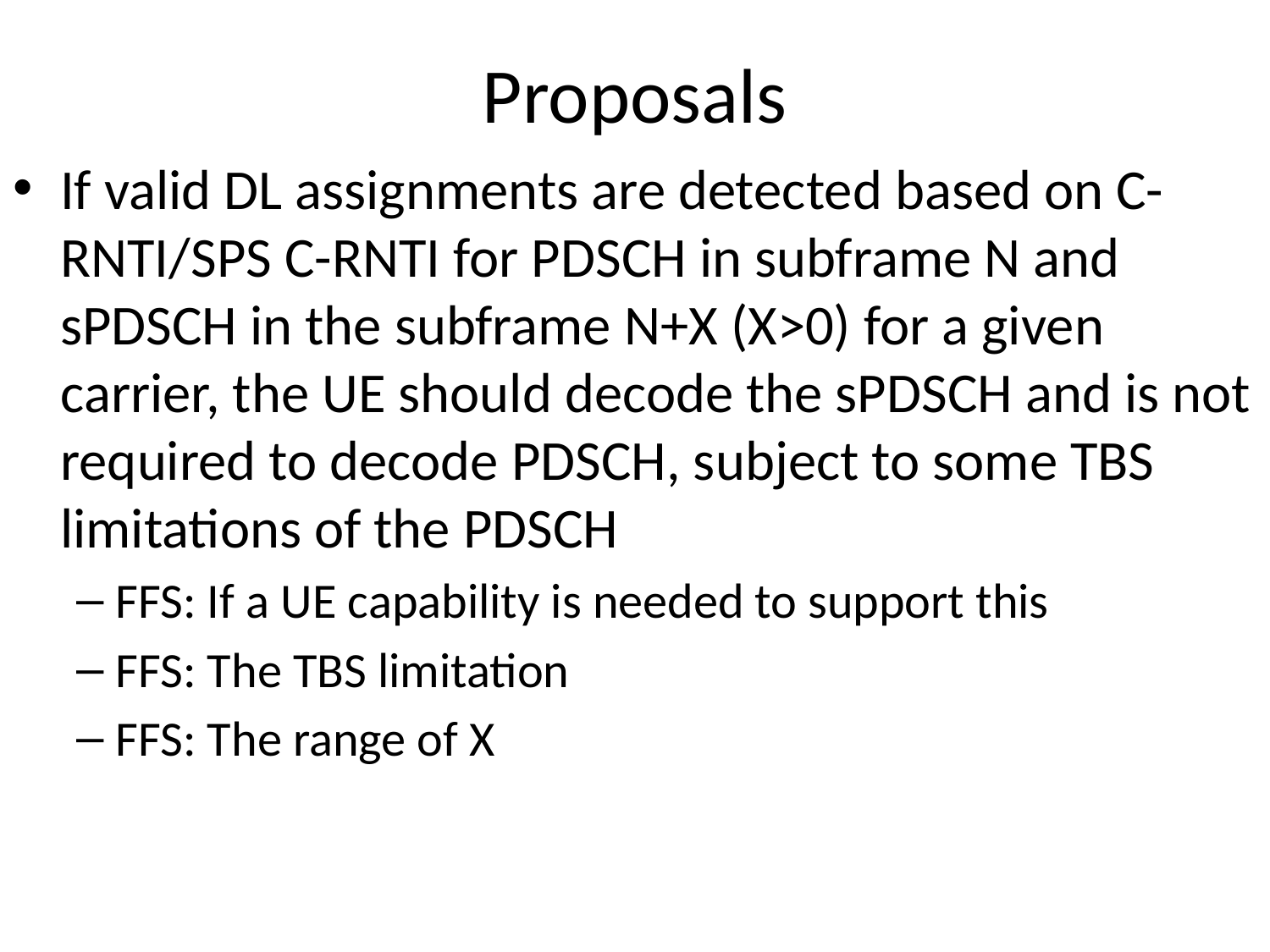

# Proposals
If valid DL assignments are detected based on C-RNTI/SPS C-RNTI for PDSCH in subframe N and sPDSCH in the subframe N+X (X>0) for a given carrier, the UE should decode the sPDSCH and is not required to decode PDSCH, subject to some TBS limitations of the PDSCH
FFS: If a UE capability is needed to support this
FFS: The TBS limitation
FFS: The range of X